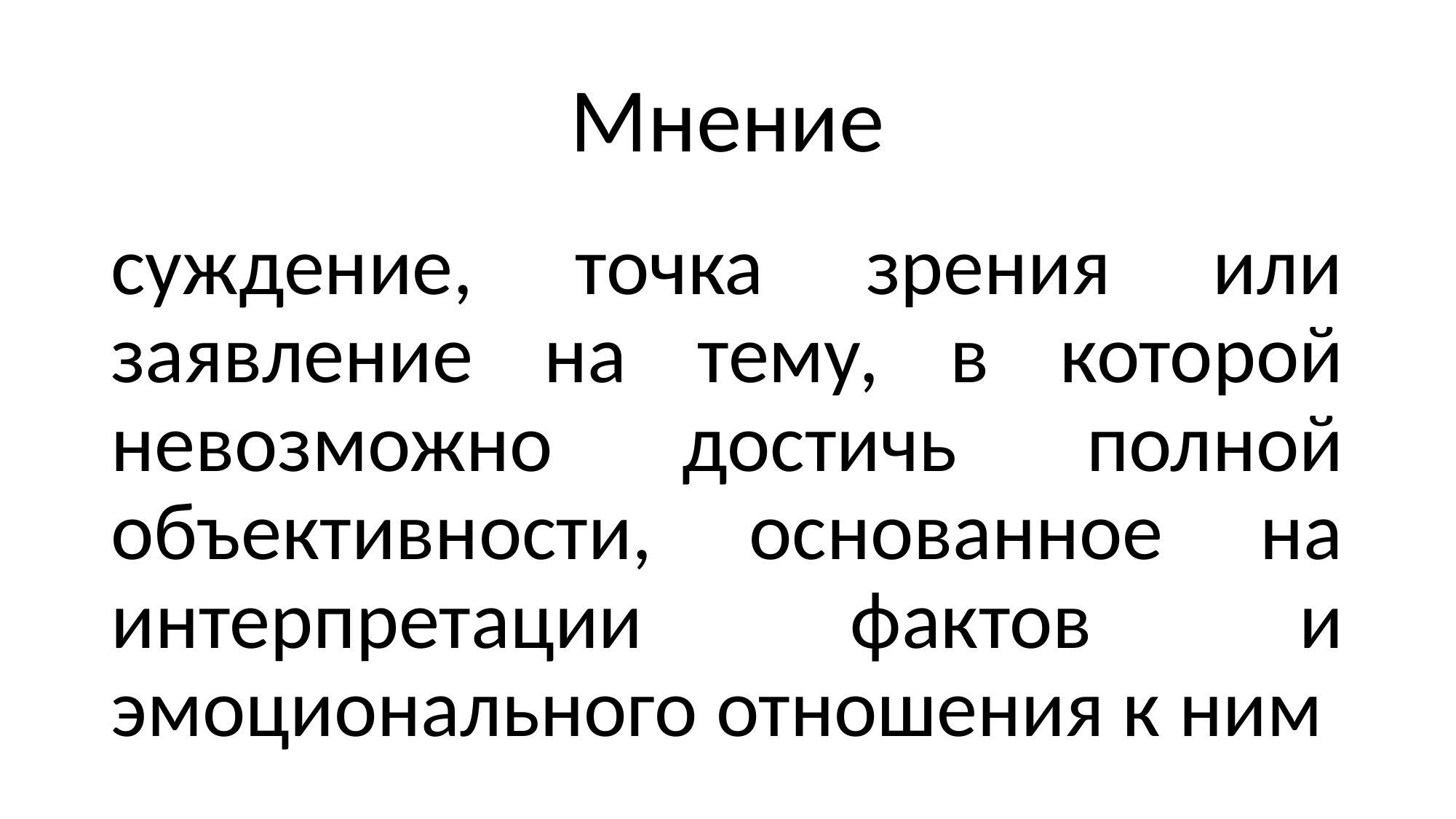

# Мнение
суждение, точка зрения или заявление на тему, в которой невозможно достичь полной объективности, основанное на интерпретации фактов и эмоционального отношения к ним